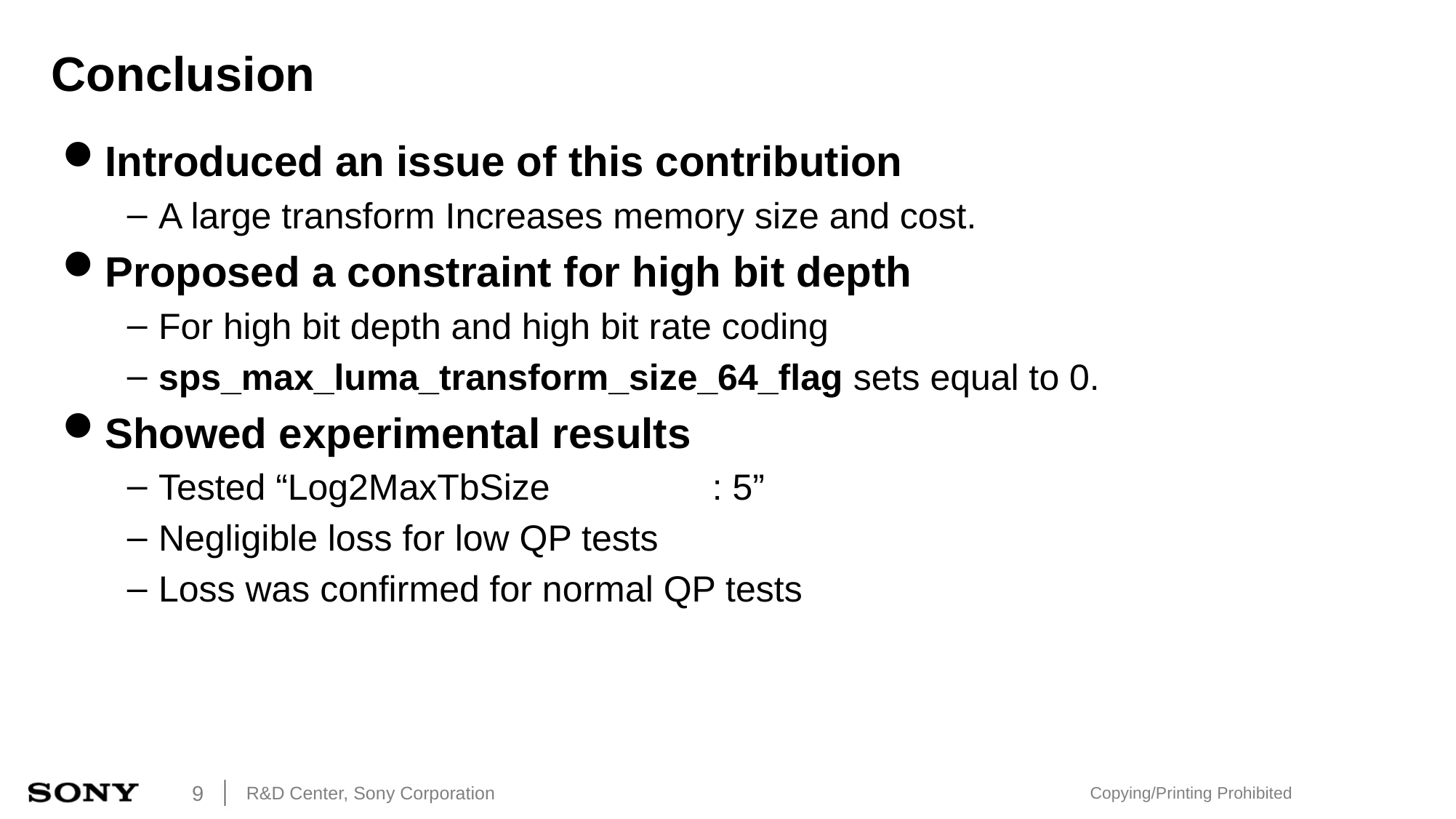

# Conclusion
Introduced an issue of this contribution
A large transform Increases memory size and cost.
Proposed a constraint for high bit depth
For high bit depth and high bit rate coding
sps_max_luma_transform_size_64_flag sets equal to 0.
Showed experimental results
Tested “Log2MaxTbSize                : 5”
Negligible loss for low QP tests
Loss was confirmed for normal QP tests